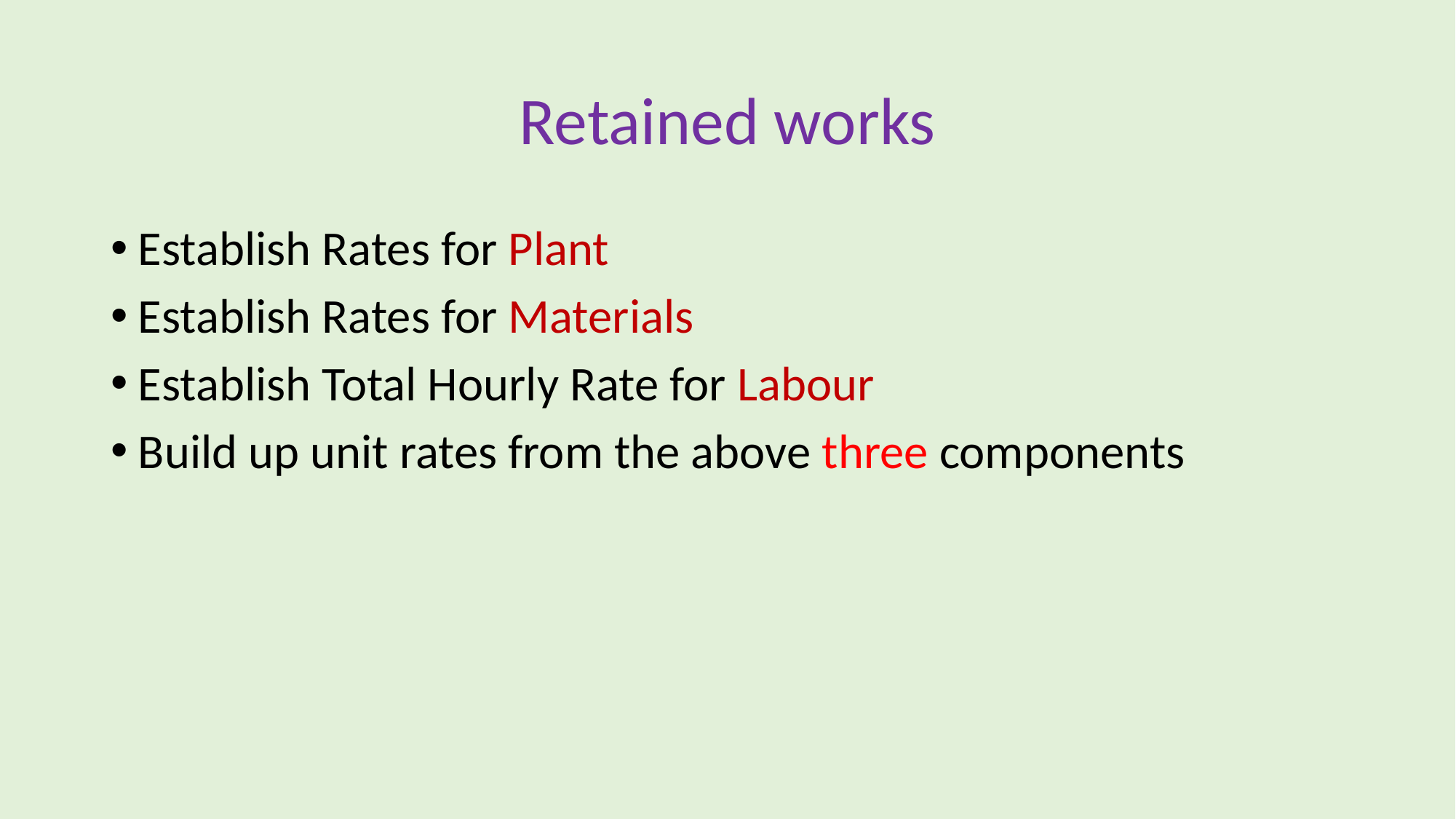

# Retained works
Establish Rates for Plant
Establish Rates for Materials
Establish Total Hourly Rate for Labour
Build up unit rates from the above three components